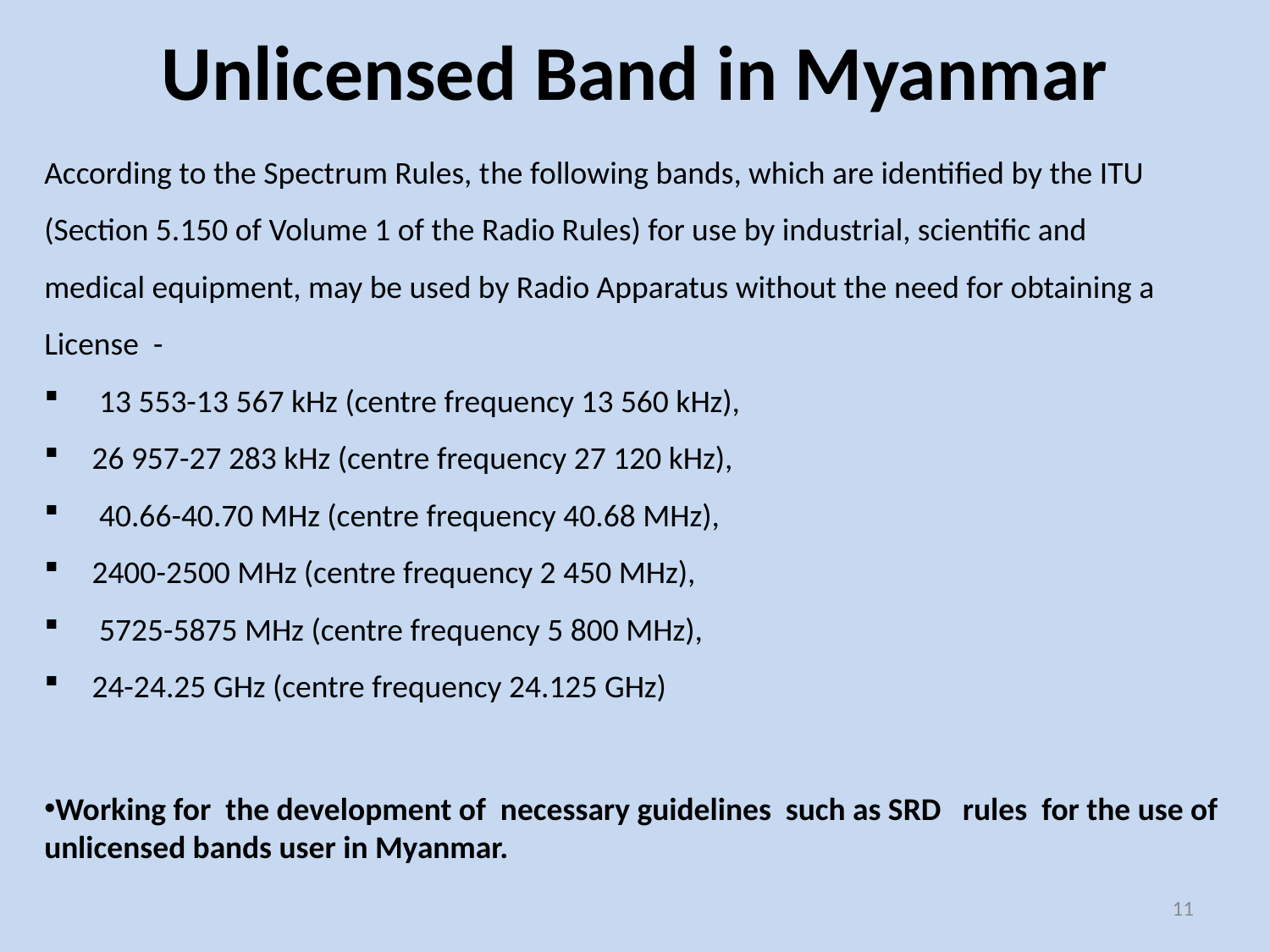

Unlicensed Band in Myanmar
According to the Spectrum Rules, the following bands, which are identified by the ITU (Section 5.150 of Volume 1 of the Radio Rules) for use by industrial, scientific and medical equipment, may be used by Radio Apparatus without the need for obtaining a License  -
 13 553-13 567 kHz (centre frequency 13 560 kHz),
26 957-27 283 kHz (centre frequency 27 120 kHz),
 40.66-40.70 MHz (centre frequency 40.68 MHz),
2400-2500 MHz (centre frequency 2 450 MHz),
 5725-5875 MHz (centre frequency 5 800 MHz),
24-24.25 GHz (centre frequency 24.125 GHz)
Working for  the development of  necessary guidelines  such as SRD   rules  for the use of unlicensed bands user in Myanmar.
11